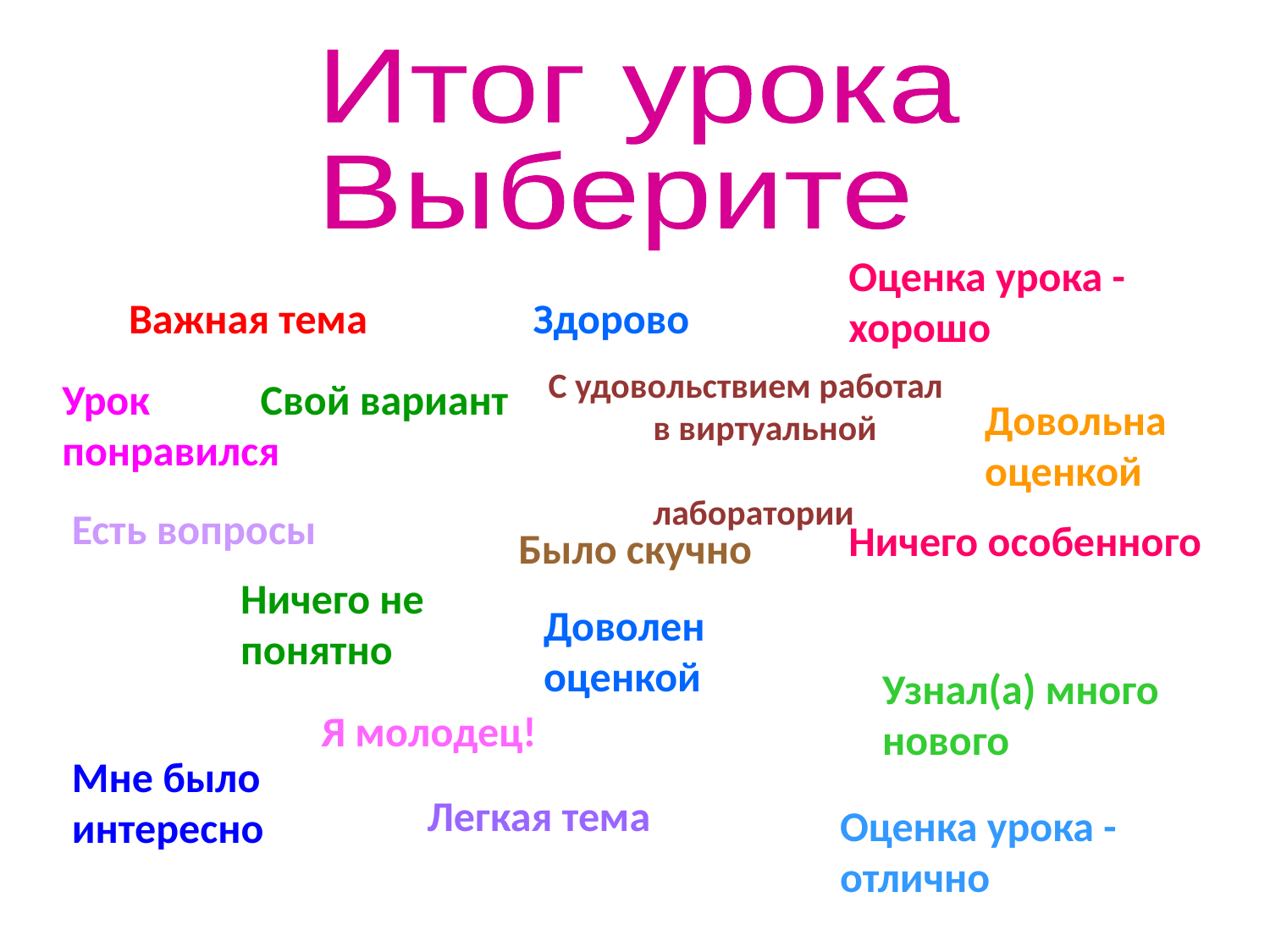

Итог урока
Выберите
Оценка урока - хорошо
Важная тема
Ничего особенного
Здорово
Доволен оценкой
Мне было интересно
Оценка урока - отлично
Урок понравился
Свой вариант
С удовольствием работал
             в виртуальной
             лаборатории
Довольна оценкой
Есть вопросы
Было скучно
Ничего не понятно
Узнал(а) много нового
Я молодец!
Легкая тема